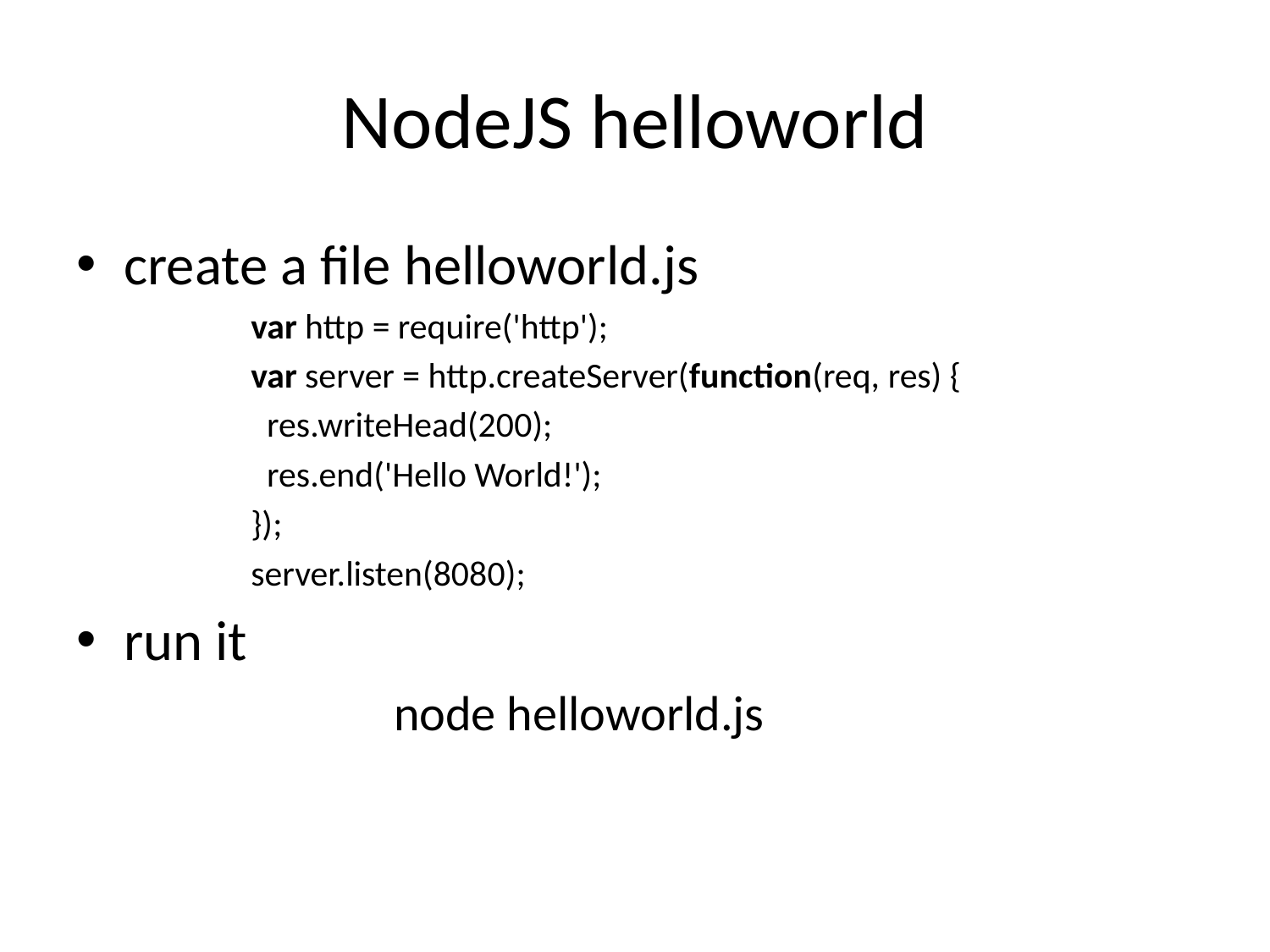

# NodeJS helloworld
create a file helloworld.js
var http = require('http');
var server = http.createServer(function(req, res) {
  res.writeHead(200);
  res.end('Hello World!');
});
server.listen(8080);
run it
		node helloworld.js